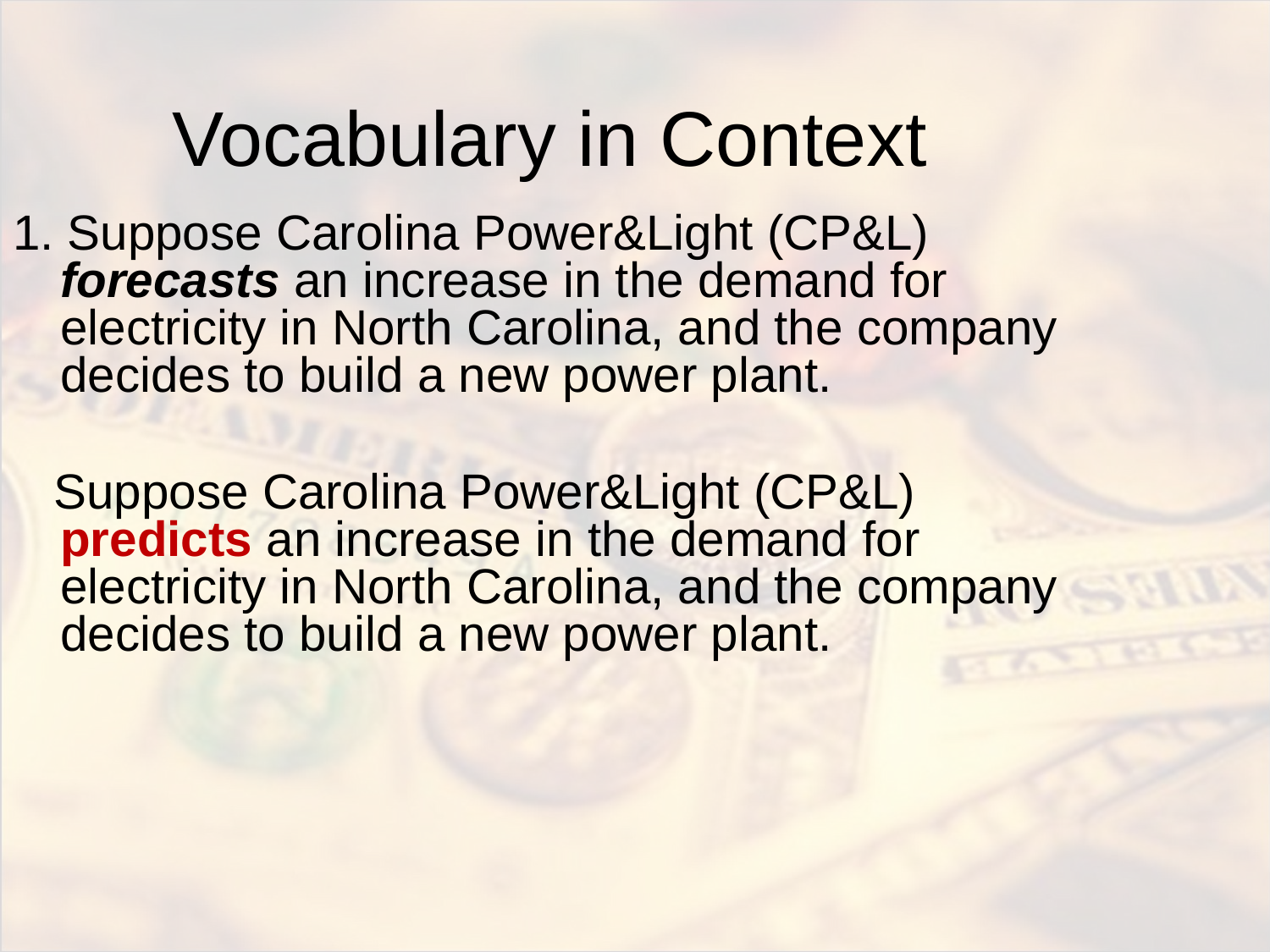

# Vocabulary in Context
1. Suppose Carolina Power&Light (CP&L) forecasts an increase in the demand for electricity in North Carolina, and the company decides to build a new power plant.
   Suppose Carolina Power&Light (CP&L) predicts an increase in the demand for electricity in North Carolina, and the company decides to build a new power plant.